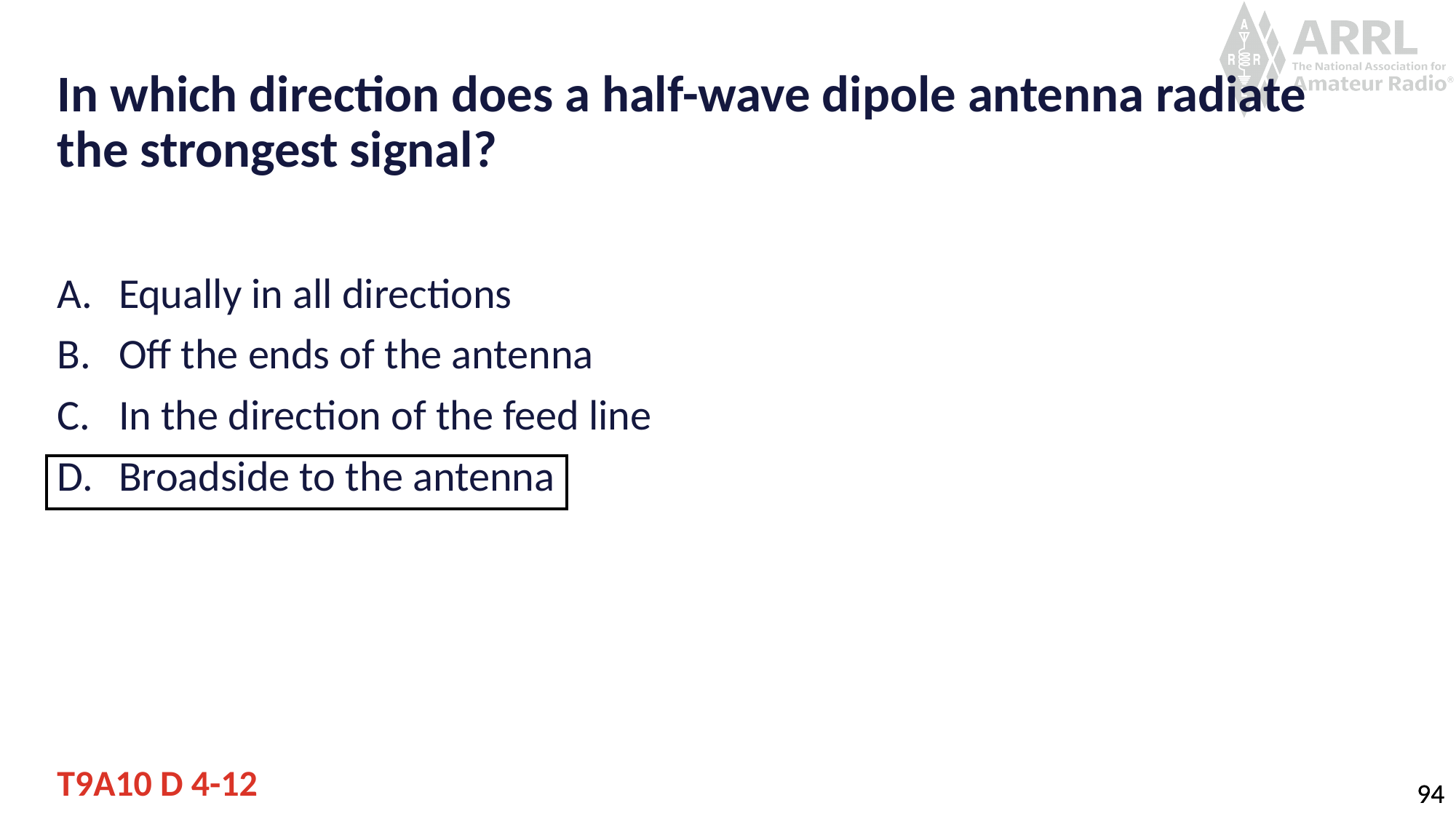

# In which direction does a half-wave dipole antenna radiate the strongest signal?
Equally in all directions
Off the ends of the antenna
In the direction of the feed line
Broadside to the antenna

T9A10 D 4-12